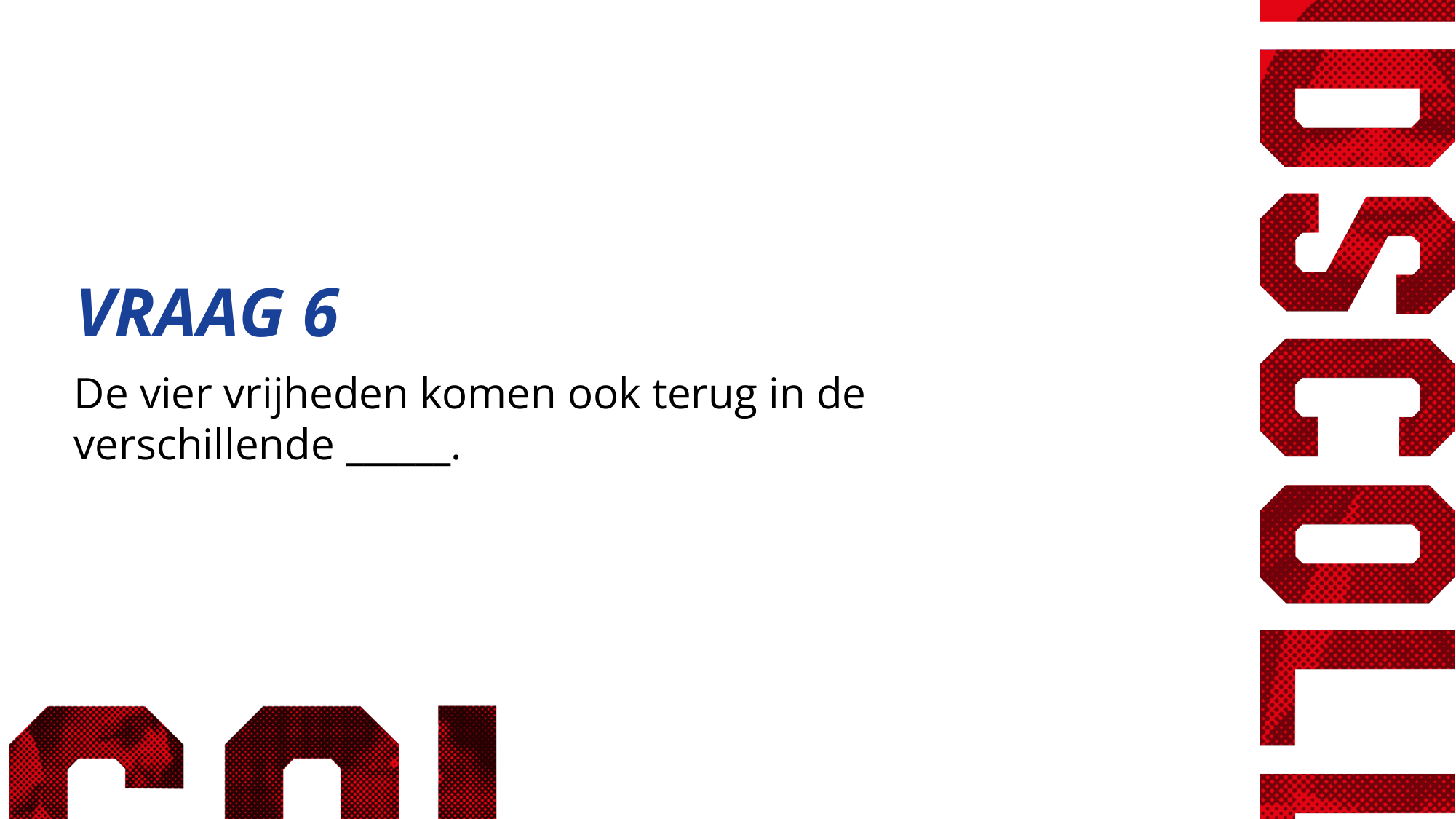

VRAAG 6
De vier vrijheden komen ook terug in de verschillende ______.